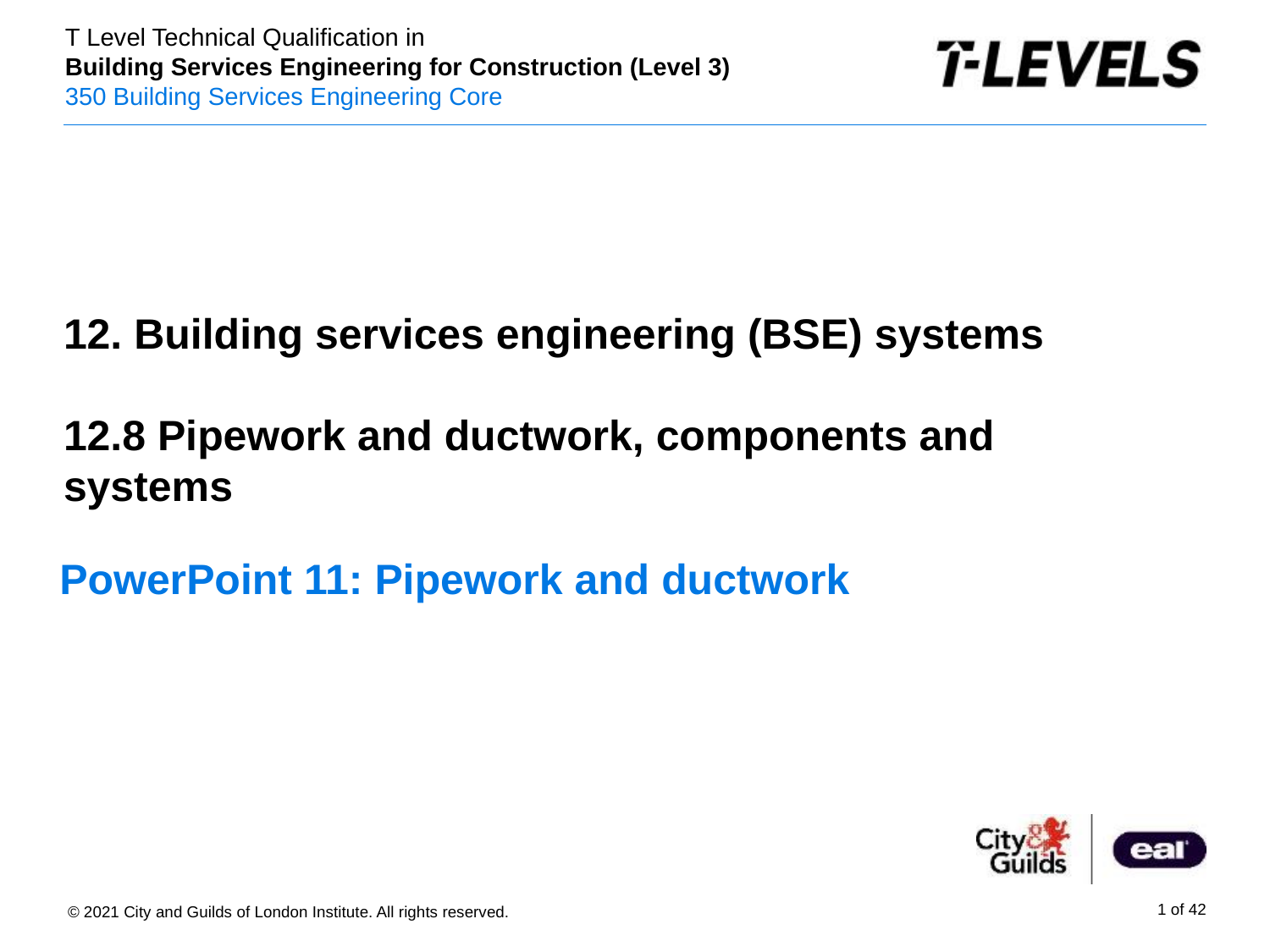

PowerPoint presentation
12. Building services engineering (BSE) systems

12.8 Pipework and ductwork, components and systems
# PowerPoint 11: Pipework and ductwork